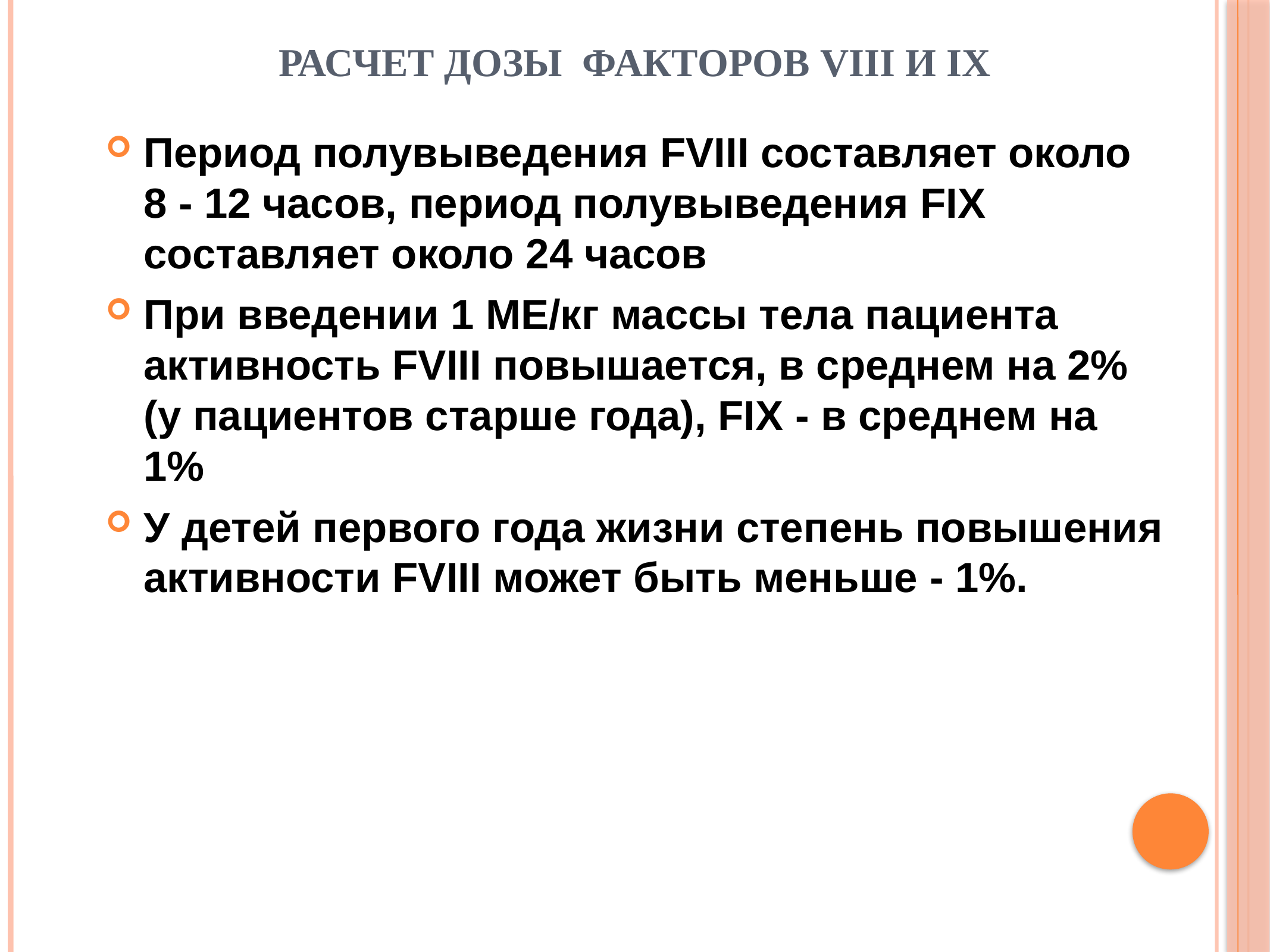

# РАСЧЕТ ДОЗЫ  ФАКТОРОВ VIII И IX
Период полувыведения FVIII составляет около 8 - 12 часов, период полувыведения FIX составляет около 24 часов
При введении 1 МЕ/кг массы тела пациента активность FVIII повышается, в среднем на 2% (у пациентов старше года), FIX - в среднем на 1%
У детей первого года жизни степень повышения активности FVIII может быть меньше - 1%.